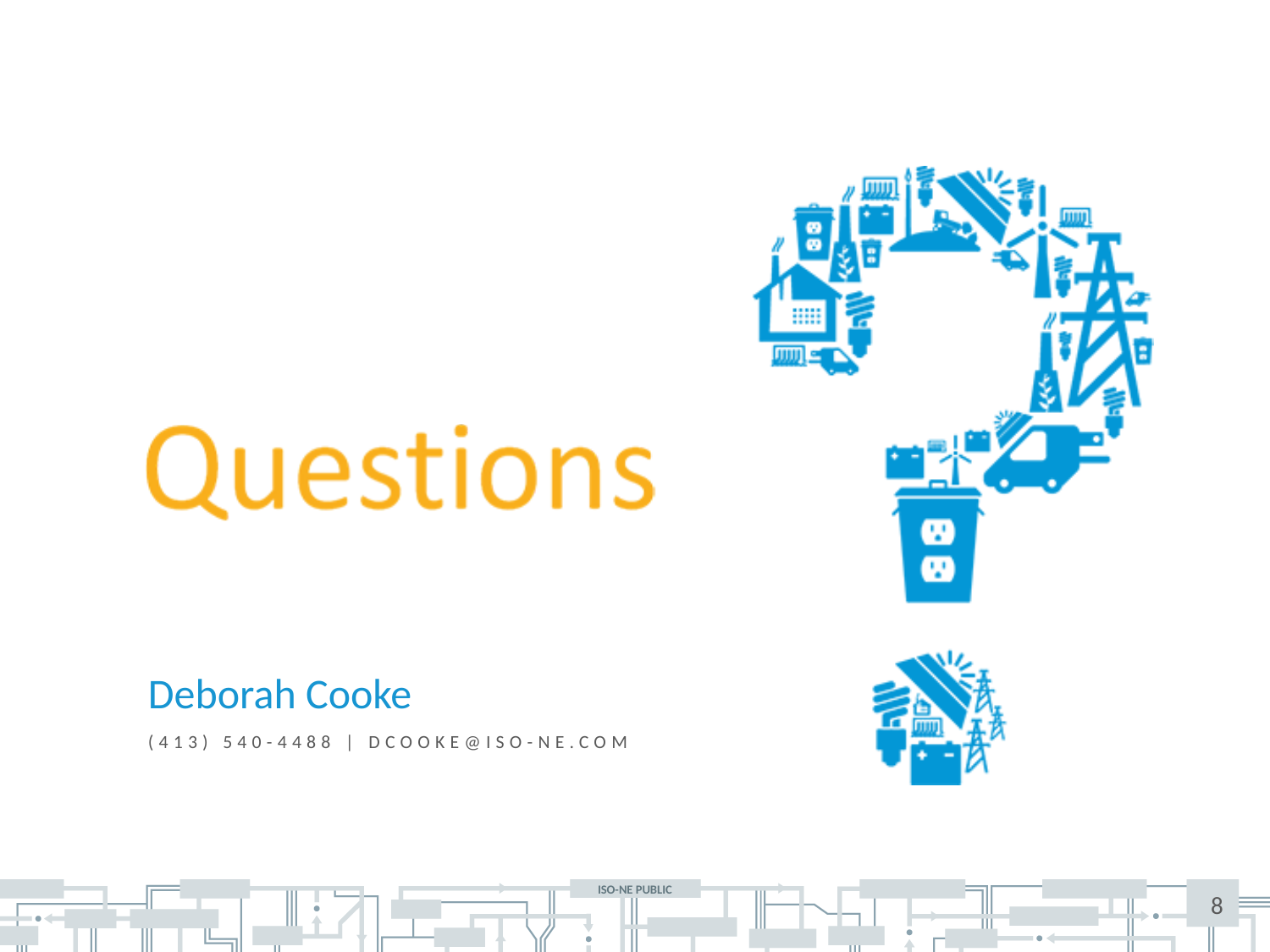

Deborah Cooke
(413) 540-4488 | dcooke@iso-ne.com
8